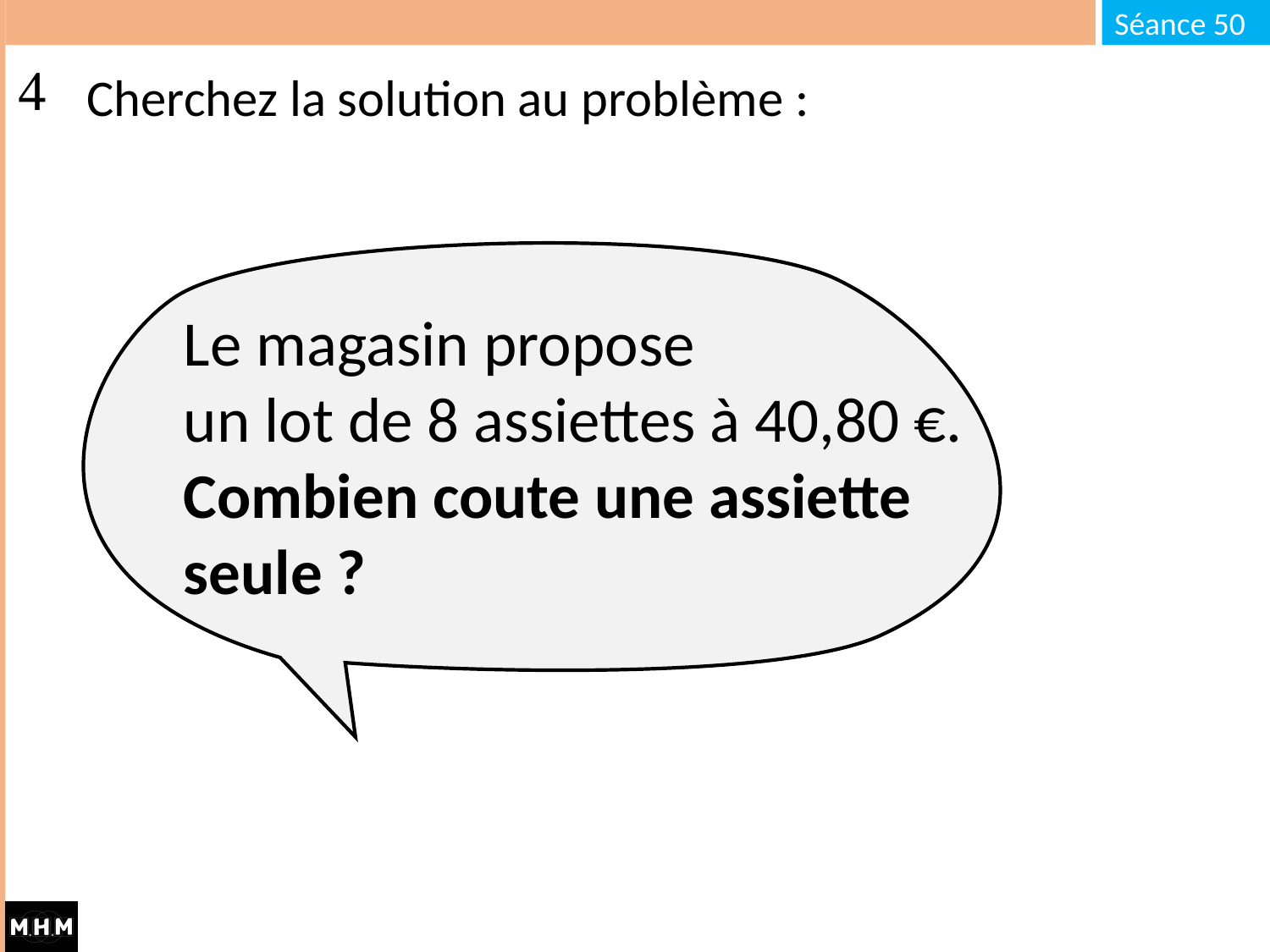

# Cherchez la solution au problème :

Le magasin propose
un lot de 8 assiettes à 40,80 €.
Combien coute une assiette
seule ?